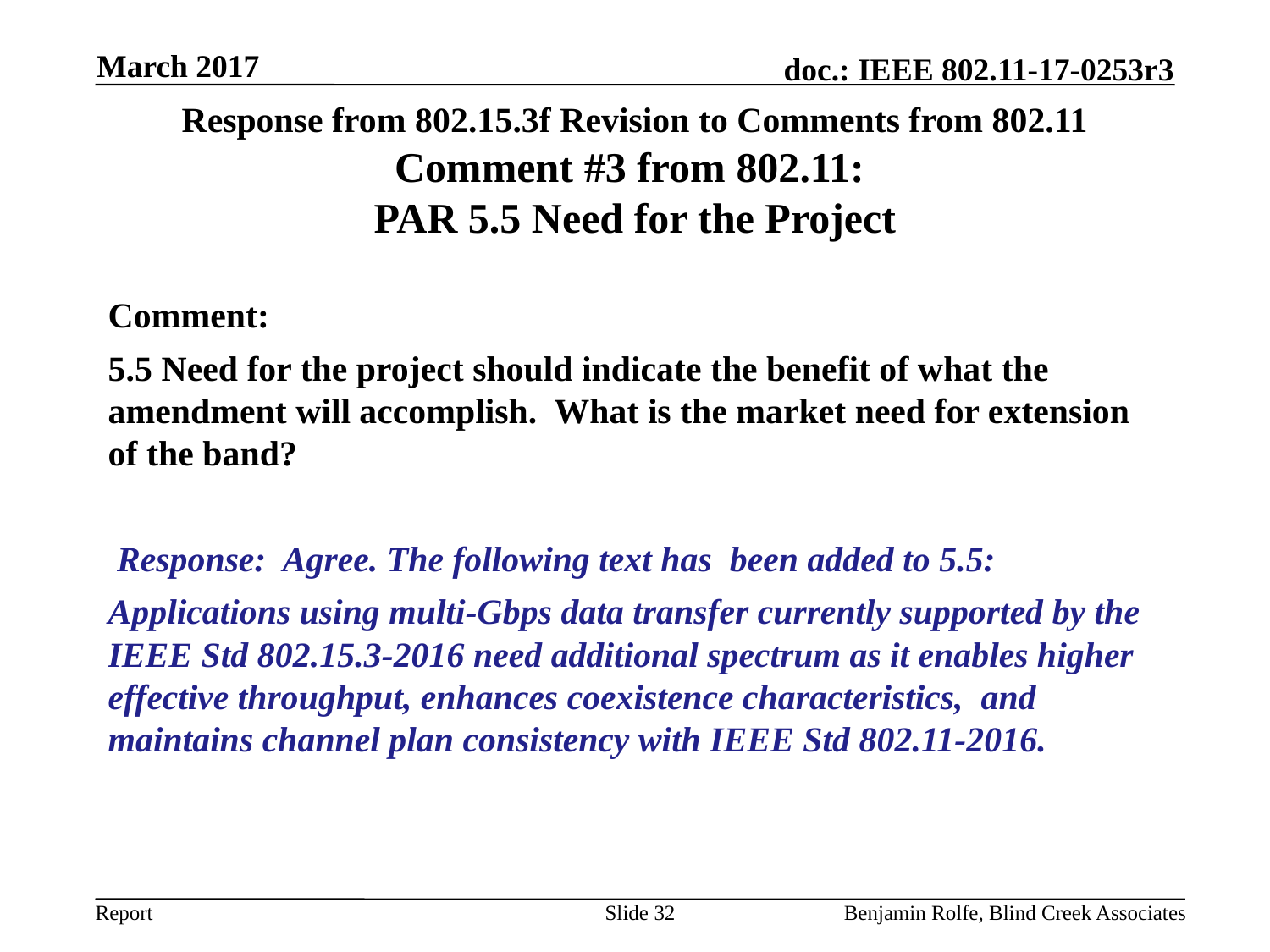

March 2017
# Response from 802.15.3f Revision to Comments from 802.11 Comment #3 from 802.11: PAR 5.5 Need for the Project
Comment:
5.5 Need for the project should indicate the benefit of what the amendment will accomplish.  What is the market need for extension of the band?

 Response:  Agree. The following text has  been added to 5.5:
Applications using multi-Gbps data transfer currently supported by the IEEE Std 802.15.3-2016 need additional spectrum as it enables higher effective throughput, enhances coexistence characteristics,  and maintains channel plan consistency with IEEE Std 802.11-2016.
Slide 32
Benjamin Rolfe, Blind Creek Associates